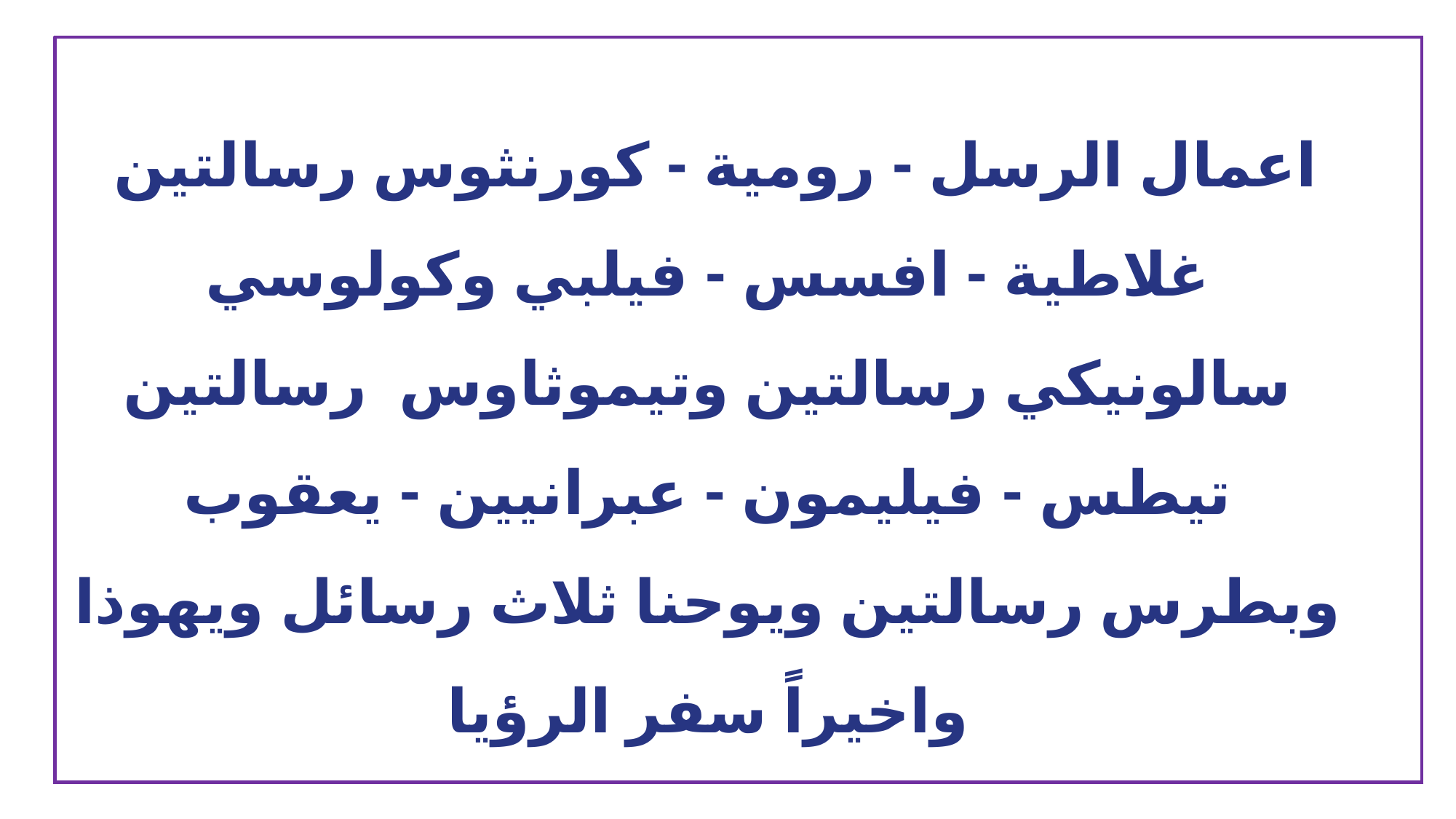

اعمال الرسل - رومية - كورنثوس رسالتين
غلاطية - افسس - فيلبي وكولوسي
سالونيكي رسالتين وتيموثاوس  رسالتين
تيطس - فيليمون - عبرانيين - يعقوب
وبطرس رسالتين ويوحنا ثلاث رسائل ويهوذا
واخيراً سفر الرؤيا